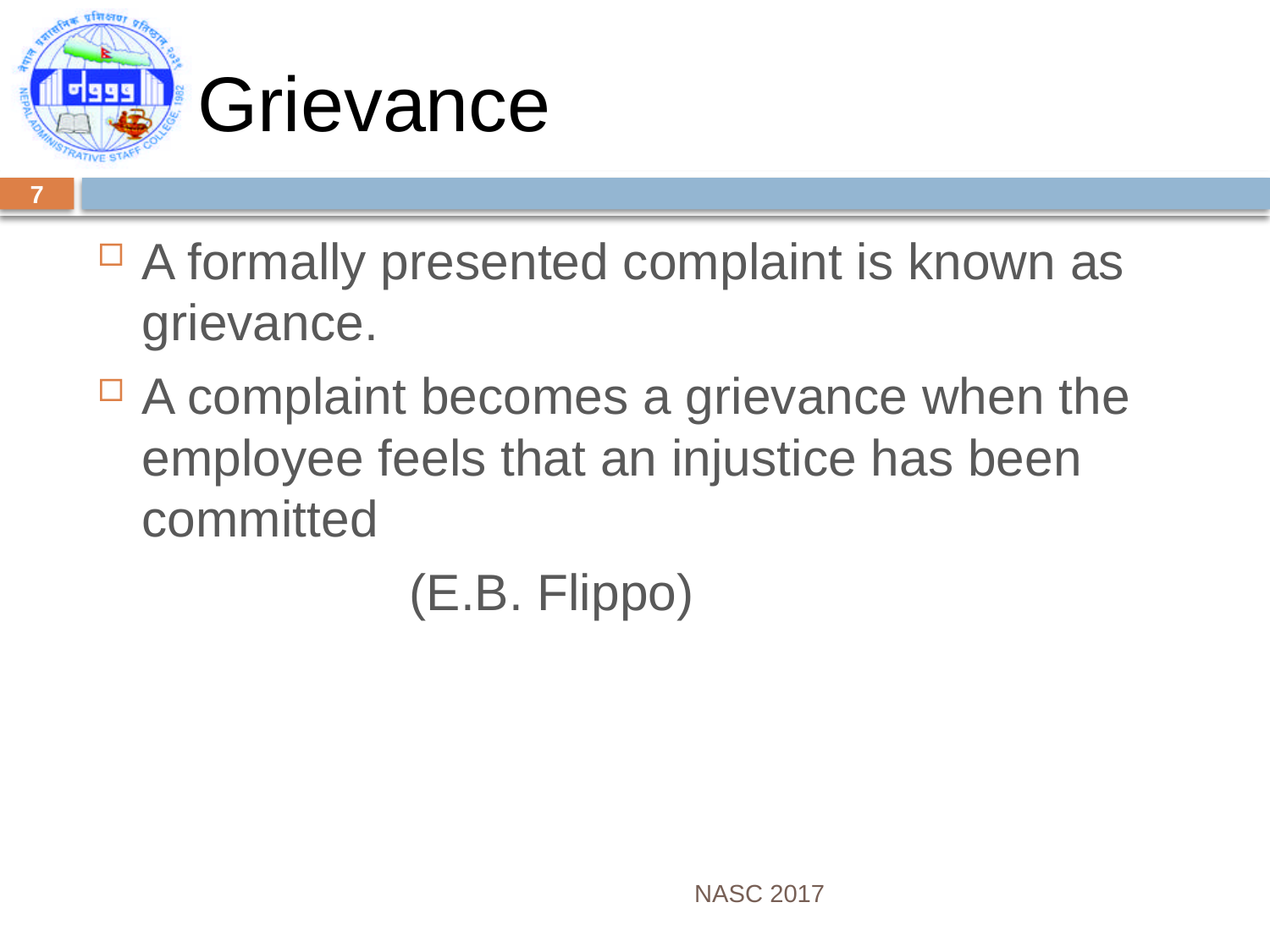

# Grievance
7
A formally presented complaint is known as grievance.
A complaint becomes a grievance when the employee feels that an injustice has been committed
                      (E.B. Flippo)
NASC 2017